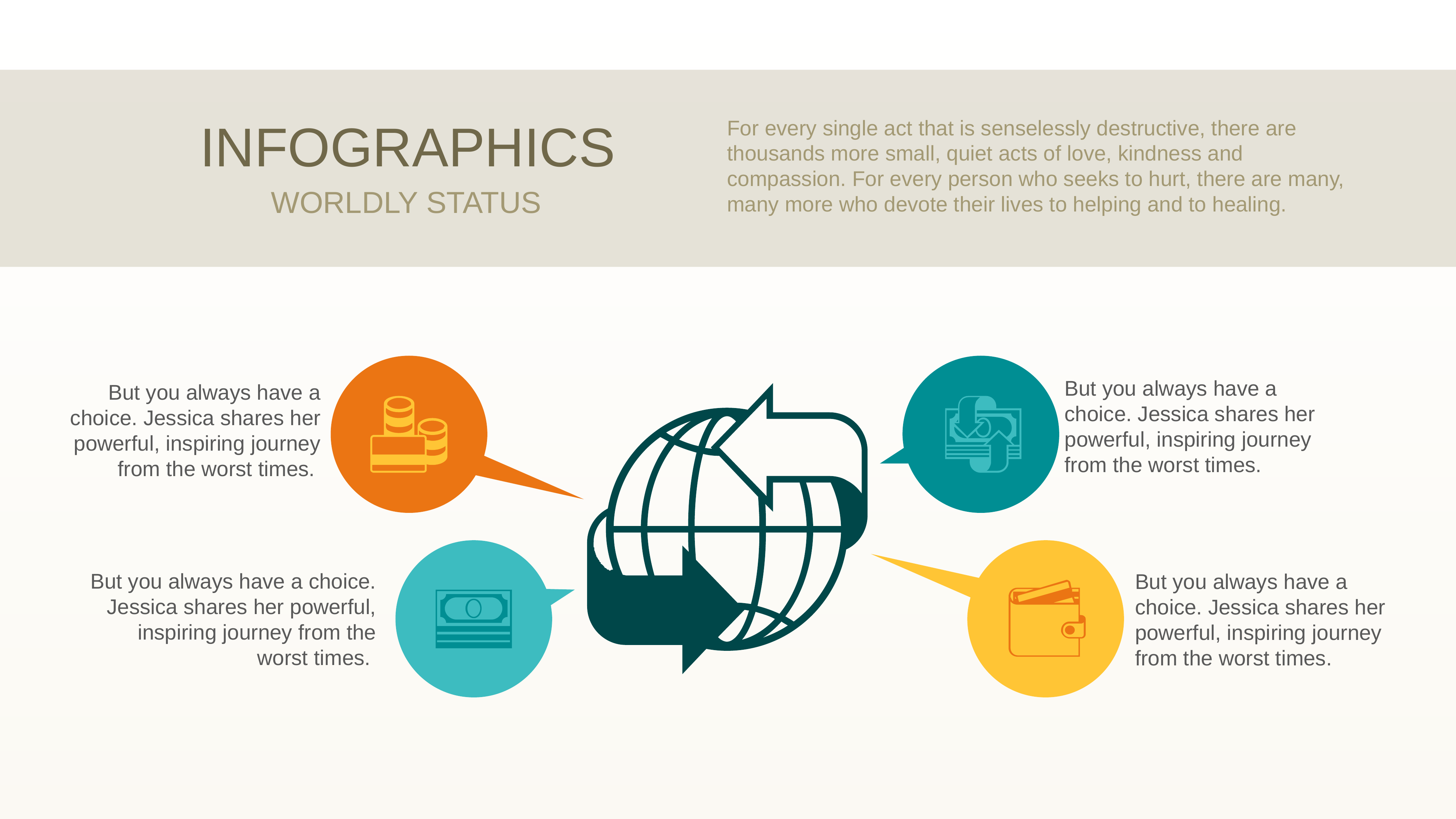

INFOGRAPHICS
WORLDLY STATUS
For every single act that is senselessly destructive, there are thousands more small, quiet acts of love, kindness and compassion. For every person who seeks to hurt, there are many, many more who devote their lives to helping and to healing.

But you always have a choice. Jessica shares her powerful, inspiring journey from the worst times.

But you always have a choice. Jessica shares her powerful, inspiring journey from the worst times.

But you always have a choice. Jessica shares her powerful, inspiring journey from the worst times.

But you always have a choice. Jessica shares her powerful, inspiring journey from the worst times.